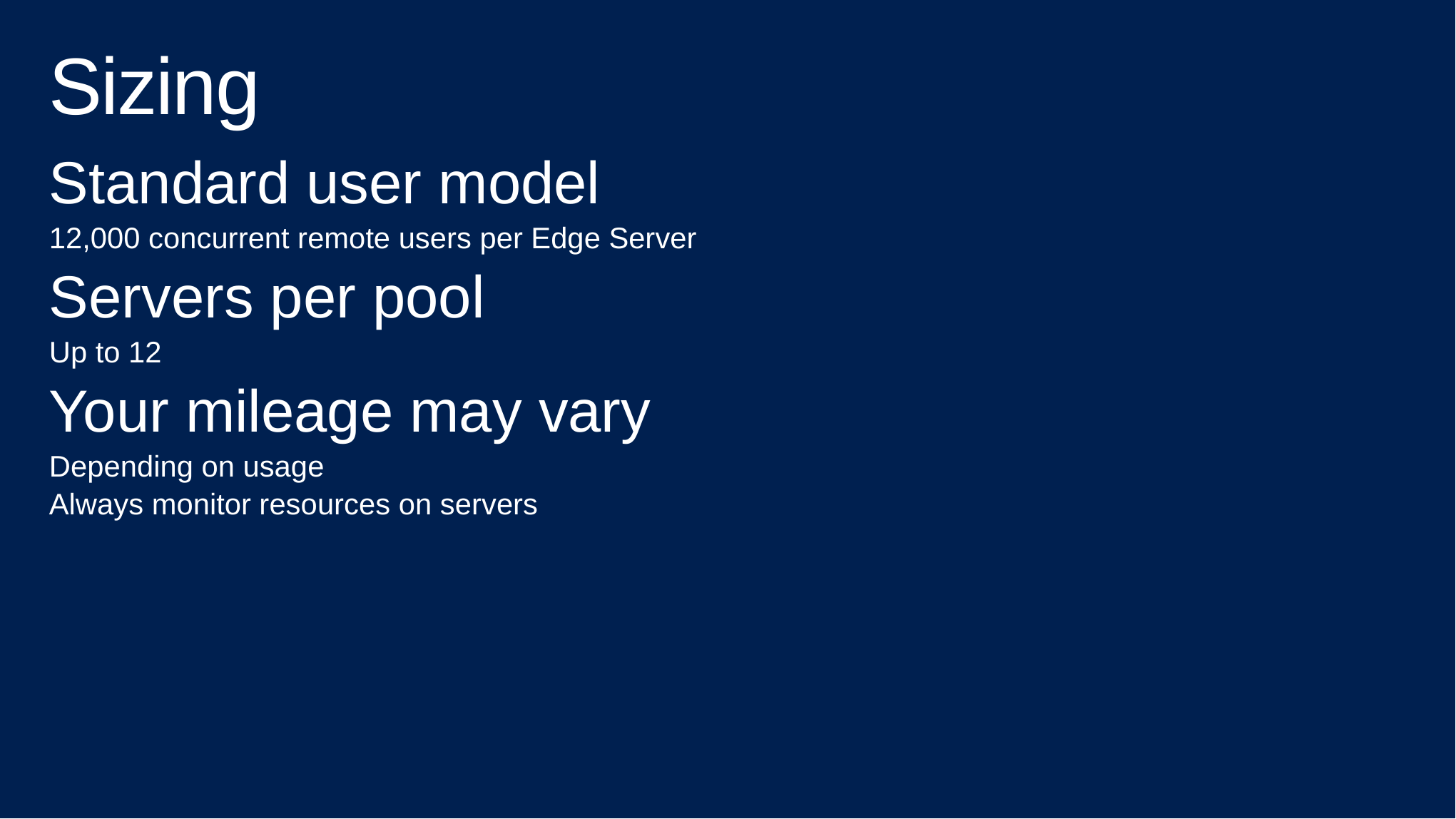

# Sizing
Standard user model
12,000 concurrent remote users per Edge Server
Servers per pool
Up to 12
Your mileage may vary
Depending on usage
Always monitor resources on servers